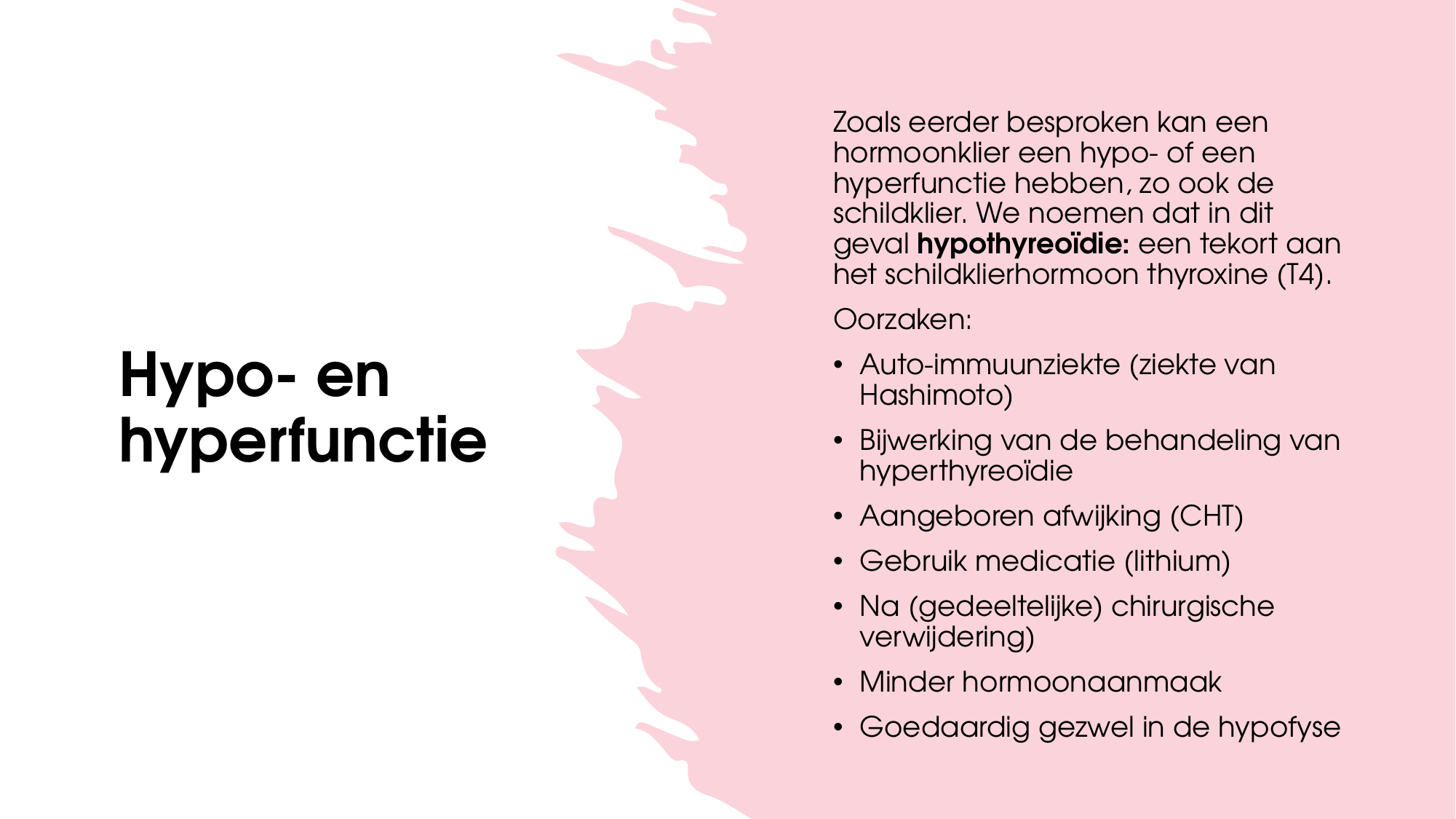

Zoals eerder besproken kan een hormoonklier een hypo- of een hyperfunctie hebben, zo ook de schildklier. We noemen dat in dit geval hypothyreoïdie: een tekort aan het schildklierhormoon thyroxine (T4).
Oorzaken:
Auto-immuunziekte (ziekte van Hashimoto)
Bijwerking van de behandeling van hyperthyreoïdie
Aangeboren afwijking (CHT)
Gebruik medicatie (lithium)
Na (gedeeltelijke) chirurgische verwijdering)
Minder hormoonaanmaak
Goedaardig gezwel in de hypofyse
# Hypo- en hyperfunctie